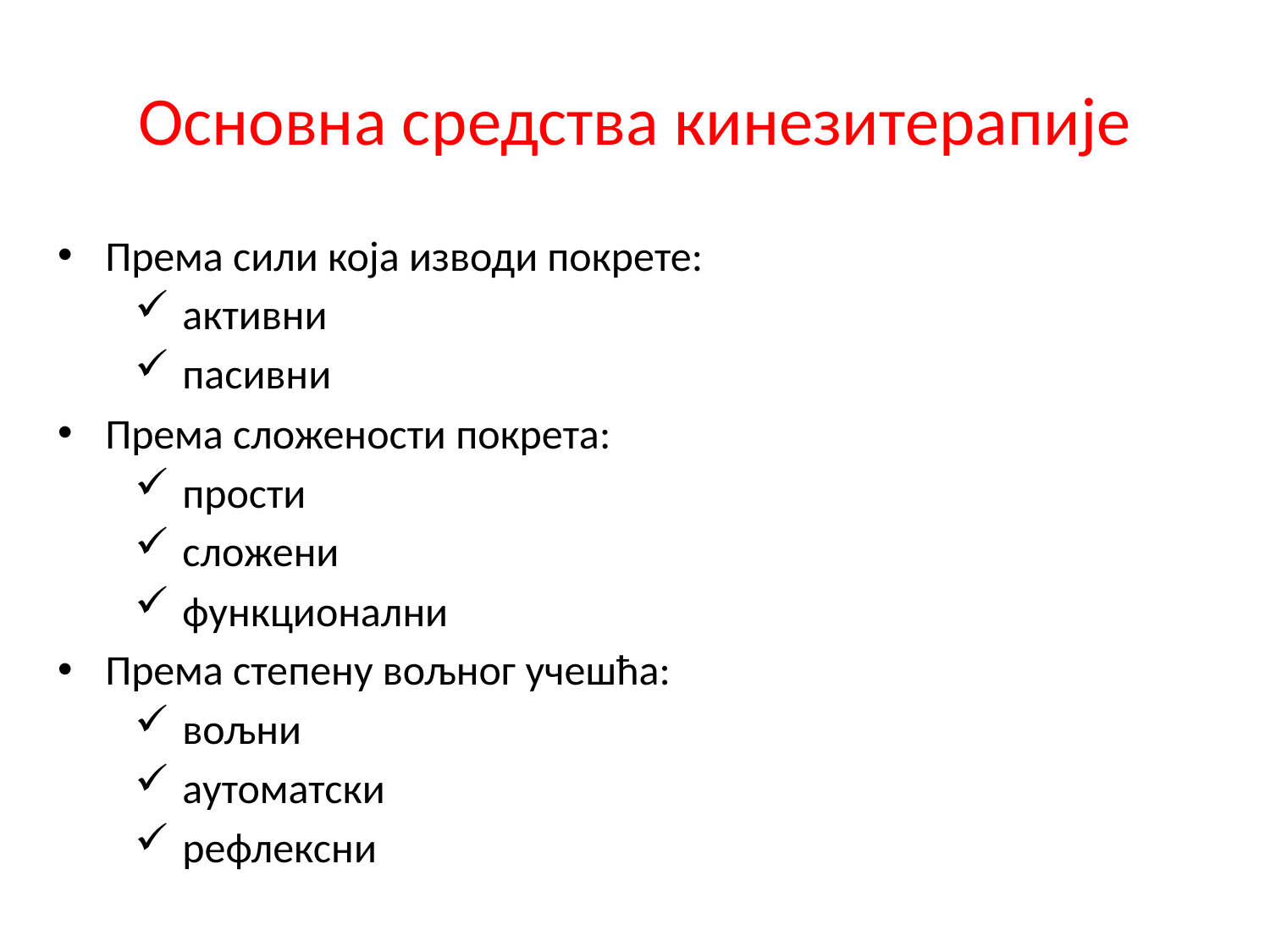

# Основна средства кинезитерапије
Према сили која изводи покрете:
активни
пасивни
Према сложености покрета:
прости
сложени
функционални
Према степену вољног учешћа:
вољни
аутоматски
рефлексни